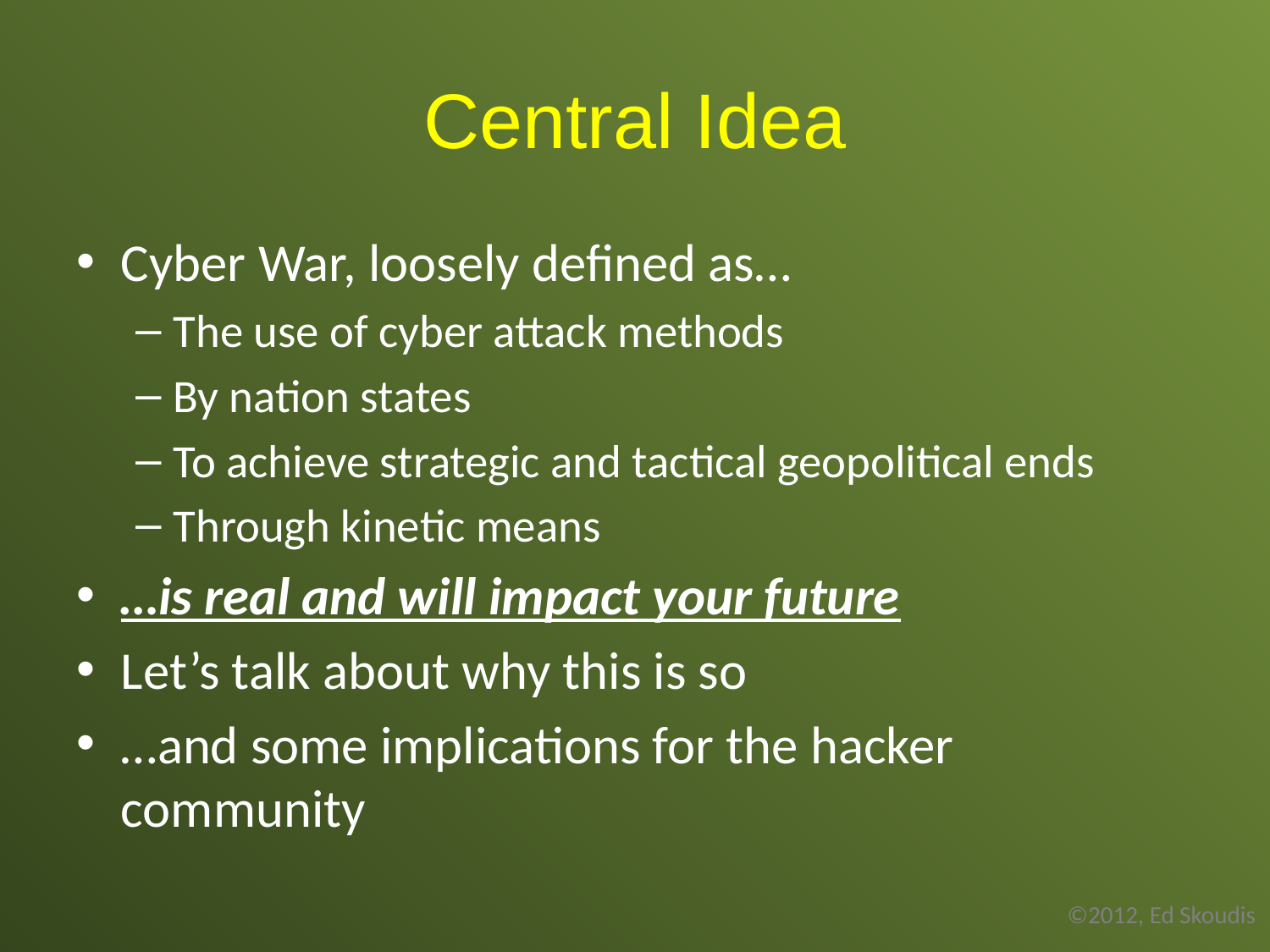

# Central Idea
Cyber War, loosely defined as…
The use of cyber attack methods
By nation states
To achieve strategic and tactical geopolitical ends
Through kinetic means
…is real and will impact your future
Let’s talk about why this is so
…and some implications for the hacker community